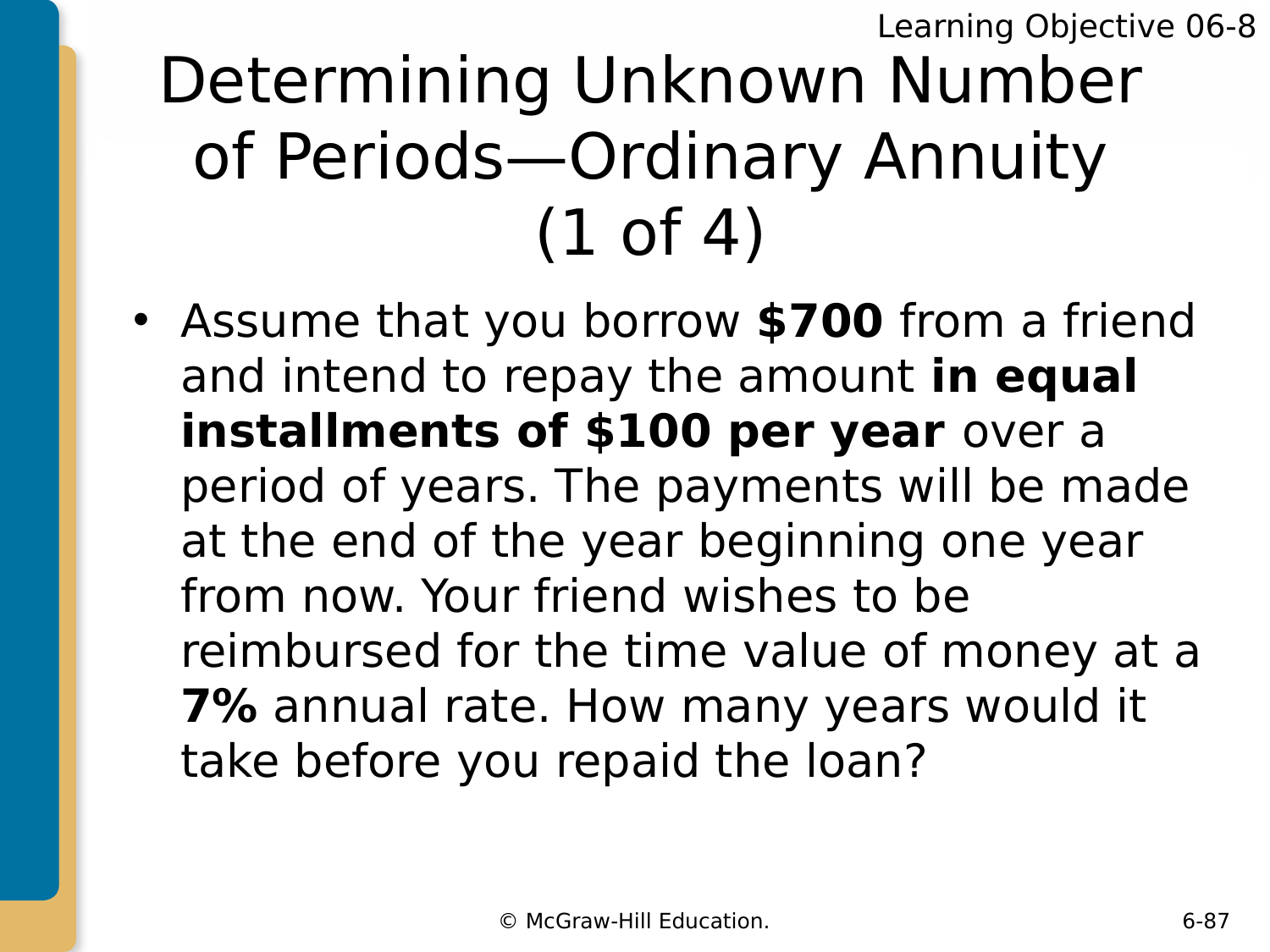

Learning Objective 06-8
# Determining Unknown Number of Periods—Ordinary Annuity (1 of 4)
Assume that you borrow $700 from a friend and intend to repay the amount in equal installments of $100 per year over a period of years. The payments will be made at the end of the year beginning one year from now. Your friend wishes to be reimbursed for the time value of money at a 7% annual rate. How many years would it take before you repaid the loan?